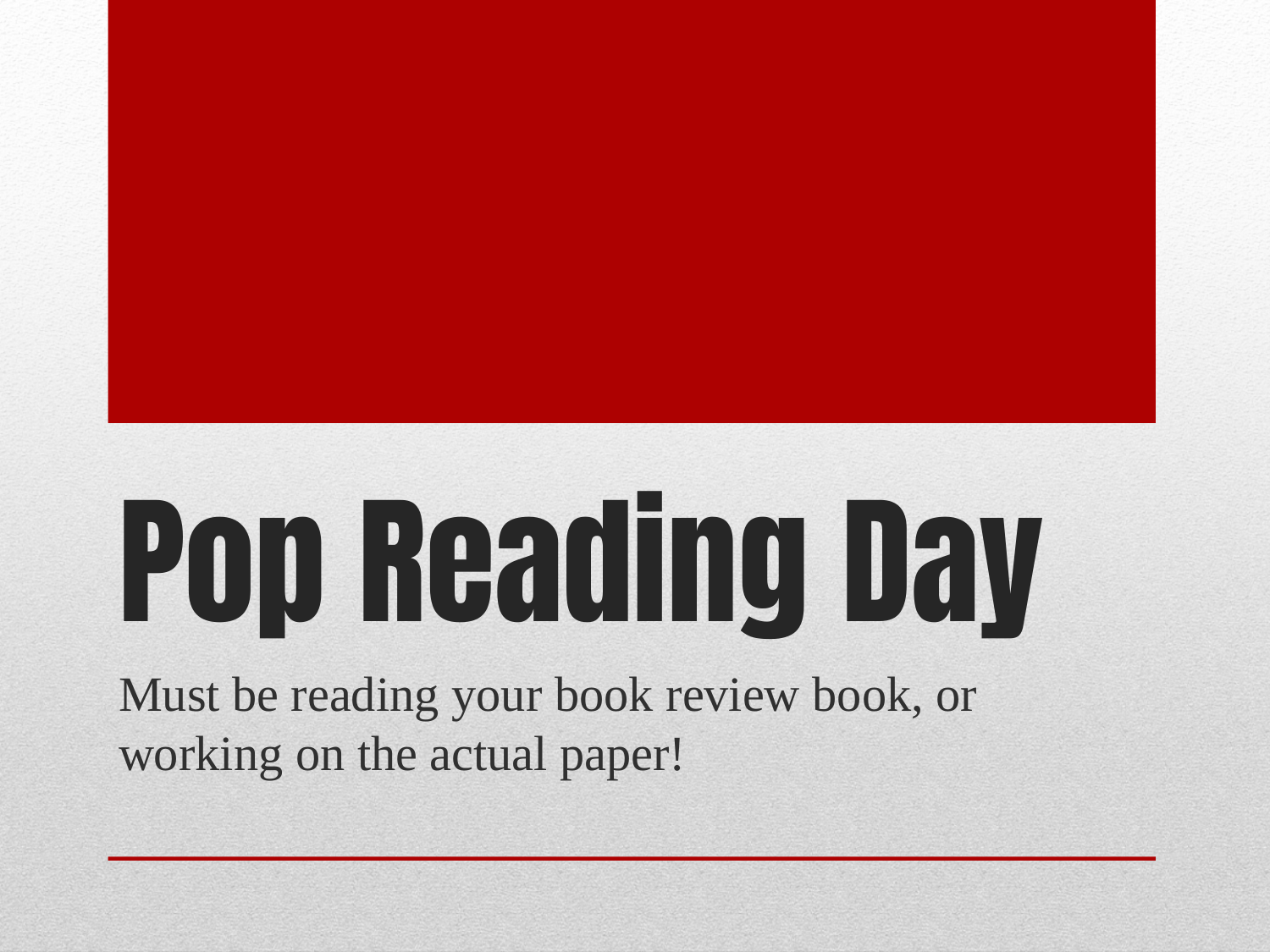

# Pop Reading Day
Must be reading your book review book, or working on the actual paper!